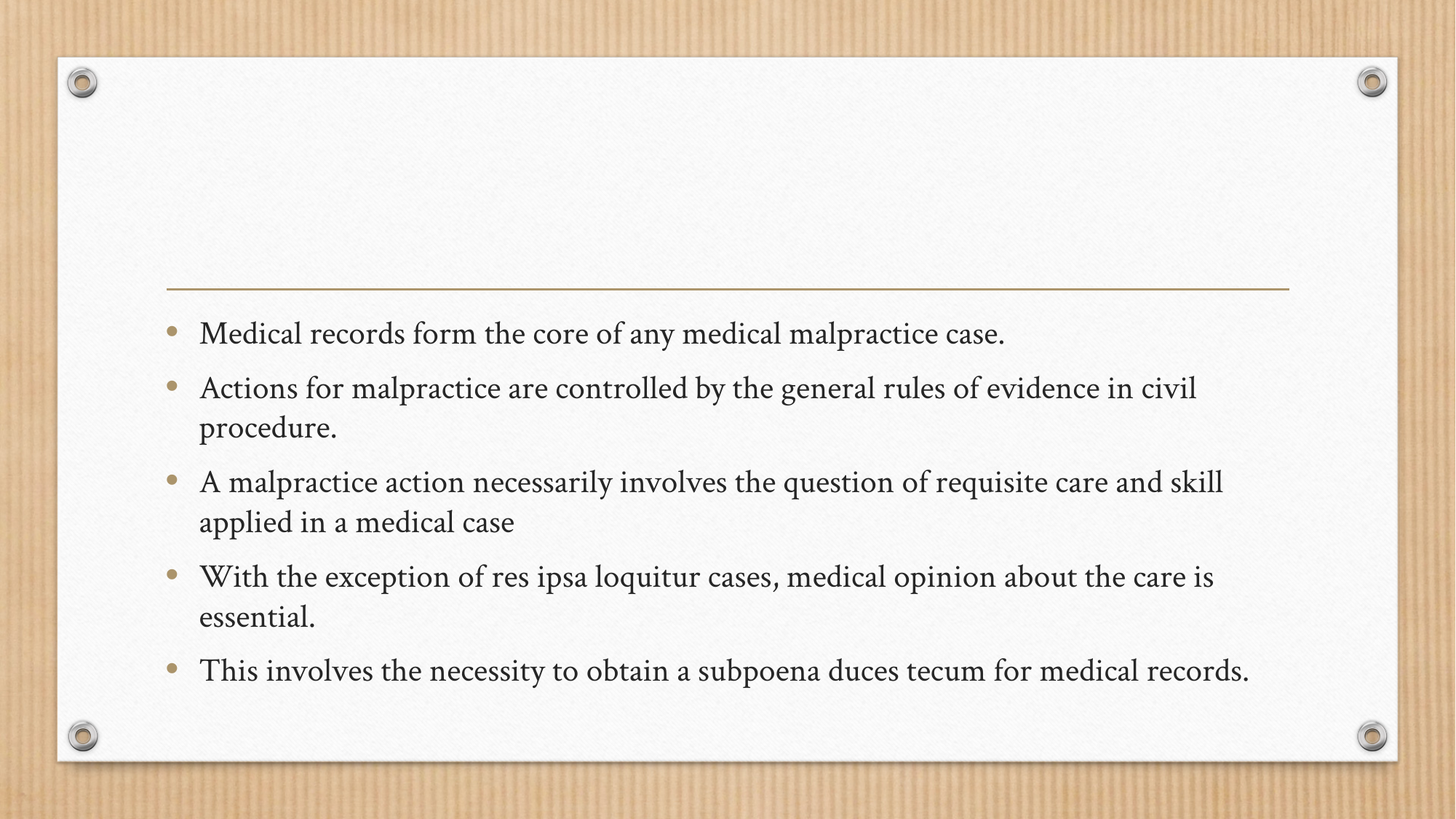

#
Medical records form the core of any medical malpractice case.
Actions for malpractice are controlled by the general rules of evidence in civil procedure.
A malpractice action necessarily involves the question of requisite care and skill applied in a medical case
With the exception of res ipsa loquitur cases, medical opinion about the care is essential.
This involves the necessity to obtain a subpoena duces tecum for medical records.